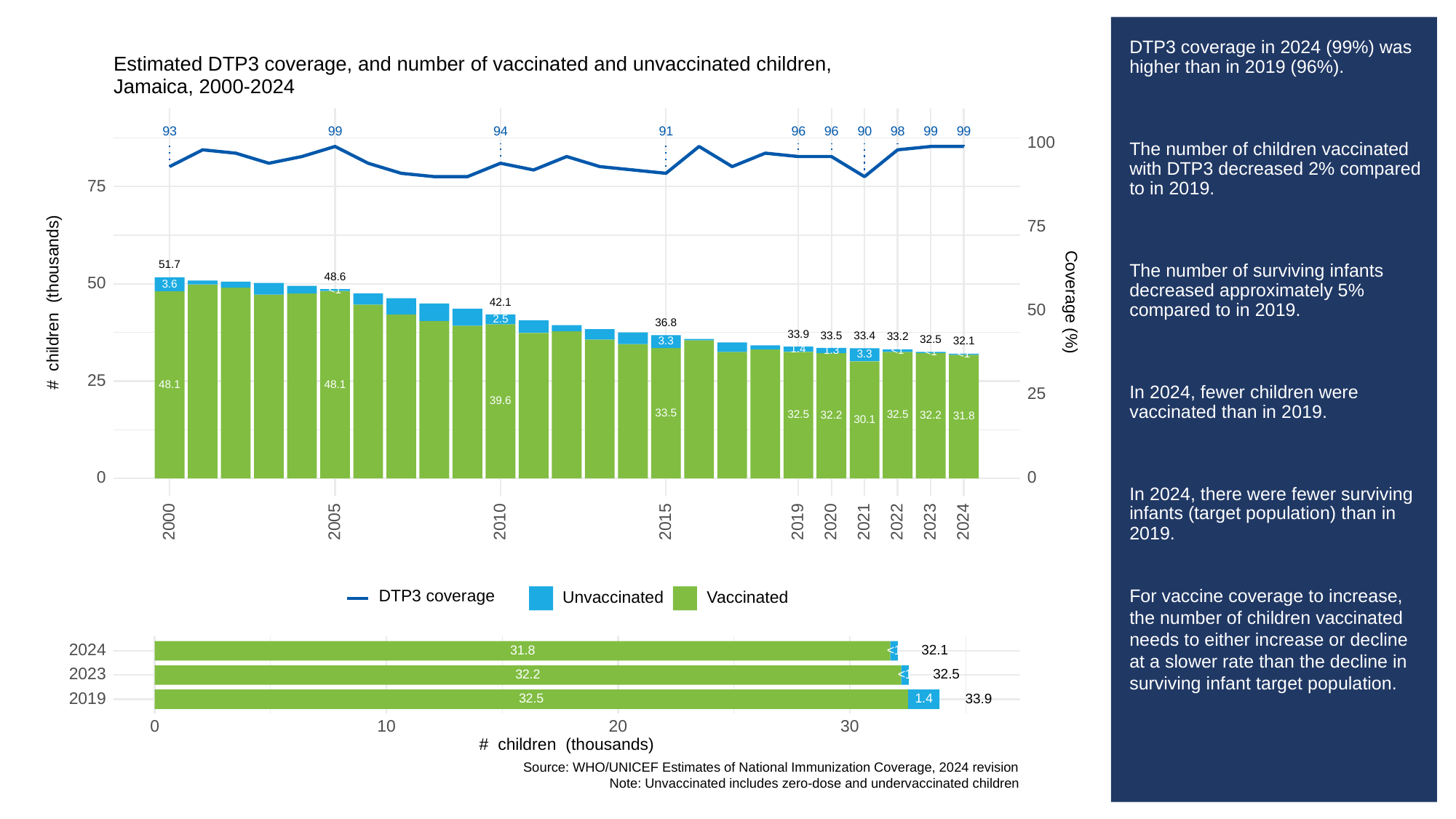

# DTP3 coverage in 2024 (99%) was higher than in 2019 (96%).

The number of children vaccinated with DTP3 decreased 2% compared to in 2019.

The number of surviving infants decreased approximately 5% compared to in 2019.

In 2024, fewer children were vaccinated than in 2019.

In 2024, there were fewer surviving infants (target population) than in 2019.

For vaccine coverage to increase, the number of children vaccinated needs to either increase or decline at a slower rate than the decline in surviving infant target population.

Estimated DTP3 coverage, and number of vaccinated and unvaccinated children,
Jamaica, 2000-2024

93
99
94
91
96
96
90
98
99
99
100

75

75

51.7
48.6

50
3.6

<1

#  children  (thousands)
Coverage (%)

42.1

50

2.5
36.8

33.9

33.5
33.4

33.2

32.5
32.1
3.3

1.4

1.3
<1

<1

<1
3.3

25
48.1
48.1

25
39.6
33.5
32.5
32.5
32.2
32.2
31.8
30.1

0
0

2023
2000
2005
2010
2015
2019
2020
2021
2022
2024

DTP3 coverage
Unvaccinated
Vaccinated

2024
32.1
31.8
<1

2023
32.5
32.2
<1

2019
33.9
32.5
1.4

30
0
10
20
#  children  (thousands)
Source: WHO/UNICEF Estimates of National Immunization Coverage, 2024 revision
Note: Unvaccinated includes zero-dose and undervaccinated children